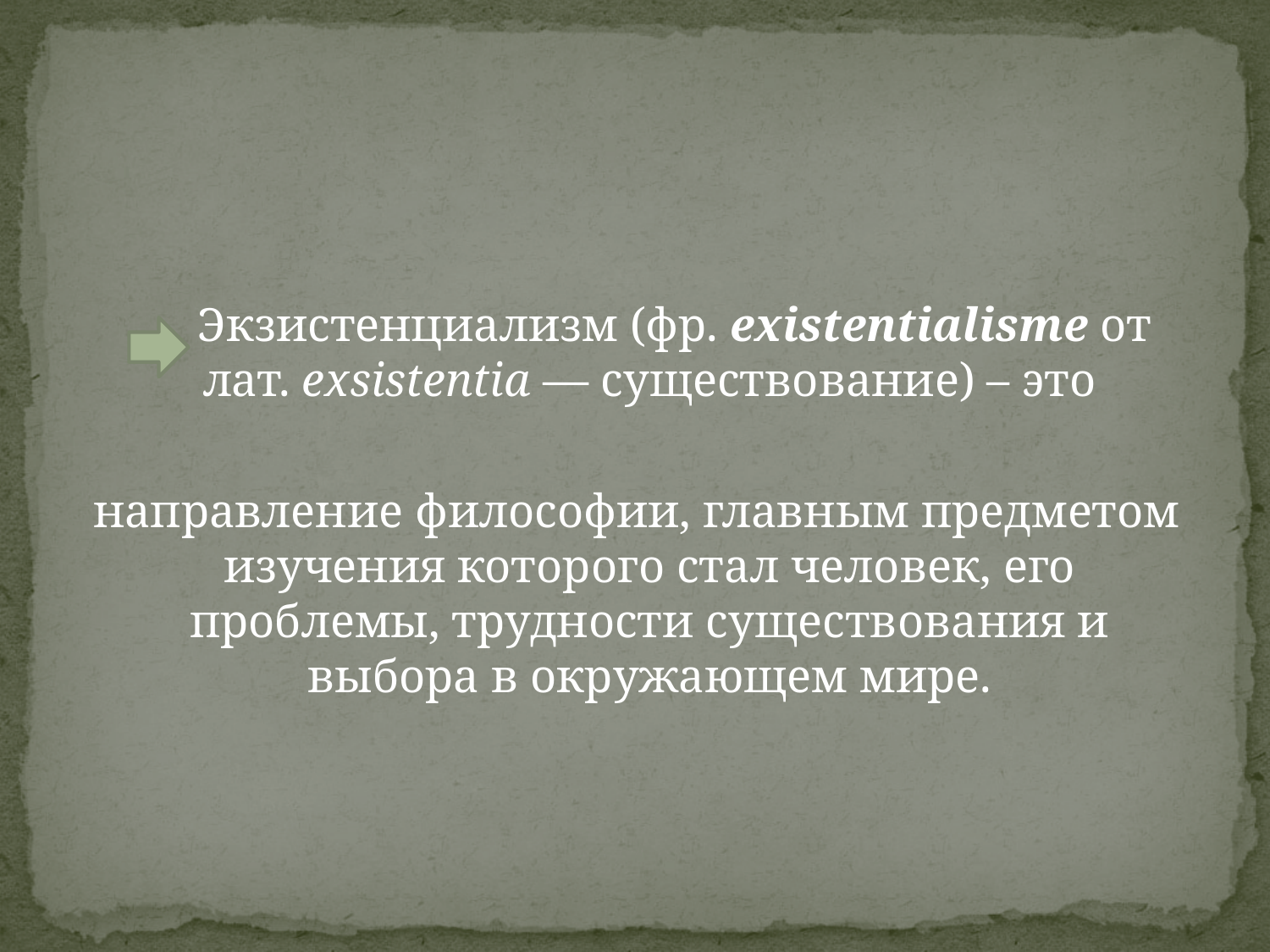

#

Экзистенциализм (фр. existentialisme от лат. exsistentia — существование) – это

направление философии, главным предметом изучения которого стал человек, его проблемы, трудности существования и выбора в окружающем мире.